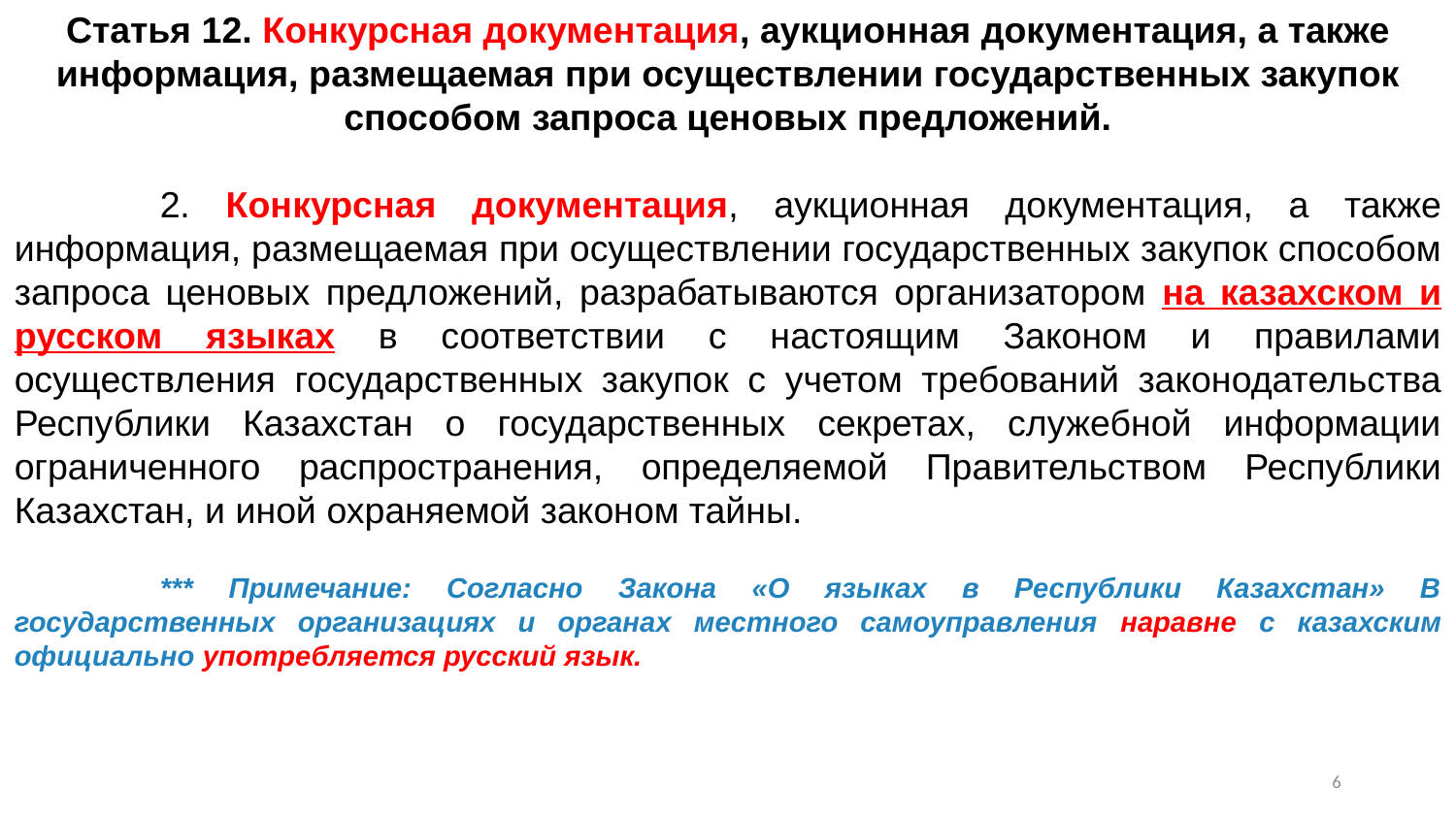

Статья 12. Конкурсная документация, аукционная документация, а также информация, размещаемая при осуществлении государственных закупок способом запроса ценовых предложений.

	2. Конкурсная документация, аукционная документация, а также информация, размещаемая при осуществлении государственных закупок способом запроса ценовых предложений, разрабатываются организатором на казахском и русском языках в соответствии с настоящим Законом и правилами осуществления государственных закупок с учетом требований законодательства Республики Казахстан о государственных секретах, служебной информации ограниченного распространения, определяемой Правительством Республики Казахстан, и иной охраняемой законом тайны.

	*** Примечание: Согласно Закона «О языках в Республики Казахстан» В государственных организациях и органах местного самоуправления наравне с казахским официально употребляется русский язык.

6